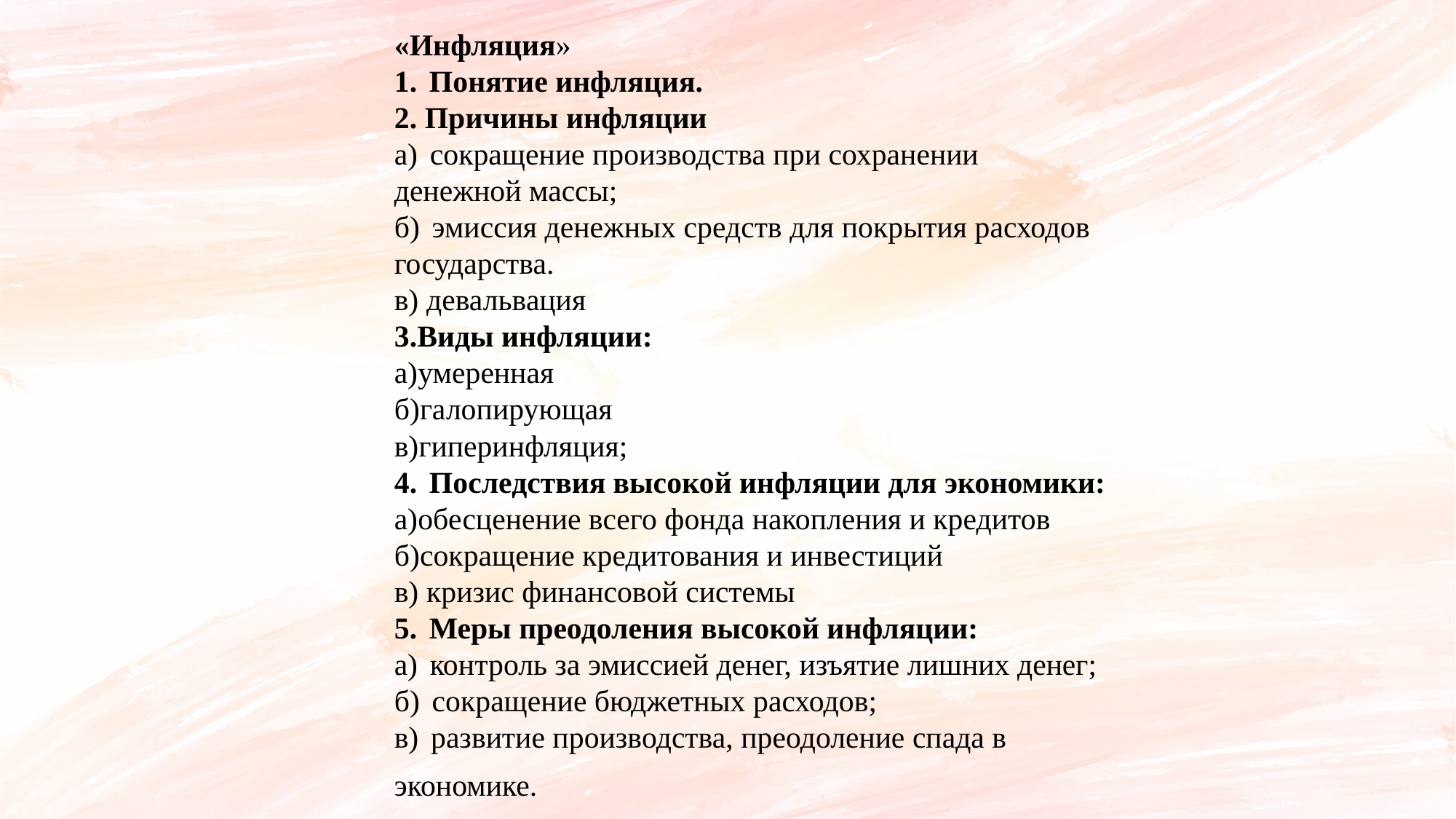

«Инфляция»
1.  Понятие инфляция.
2. Причины инфляции
а)  сокращение производства при сохранении денежной массы;
б)  эмиссия денежных средств для покрытия расходов государства.
в) девальвация
3.Виды инфляции:
а)умеренная
б)галопирующая
в)гиперинфляция;
4.  Последствия высокой инфляции для экономики:
а)обесценение всего фонда накопления и кредитов
б)сокращение кредитования и инвестиций
в) кризис финансовой системы
5.  Меры преодоления высокой инфляции:
а)  контроль за эмиссией денег, изъятие лишних денег;
б)  сокращение бюджетных расходов;
в)  развитие производства, преодоление спада в экономике.